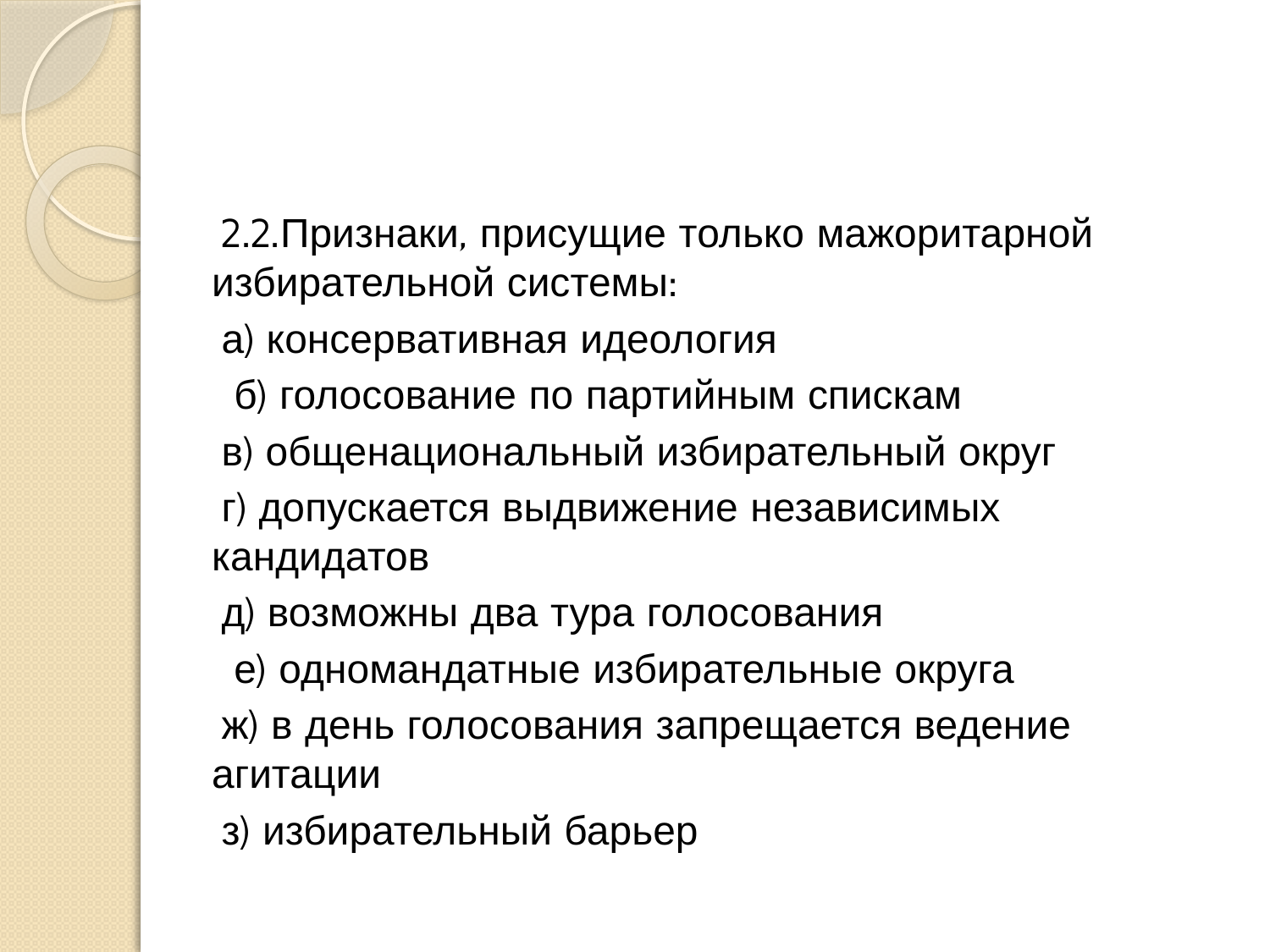

#
2.2.Признаки, присущие только мажоритарной избирательной системы:
а) консервативная идеология
 б) голосование по партийным спискам
в) общенациональный избирательный округ
г) допускается выдвижение независимых кандидатов
д) возможны два тура голосования
 е) одномандатные избирательные округа
ж) в день голосования запрещается ведение агитации
з) избирательный барьер